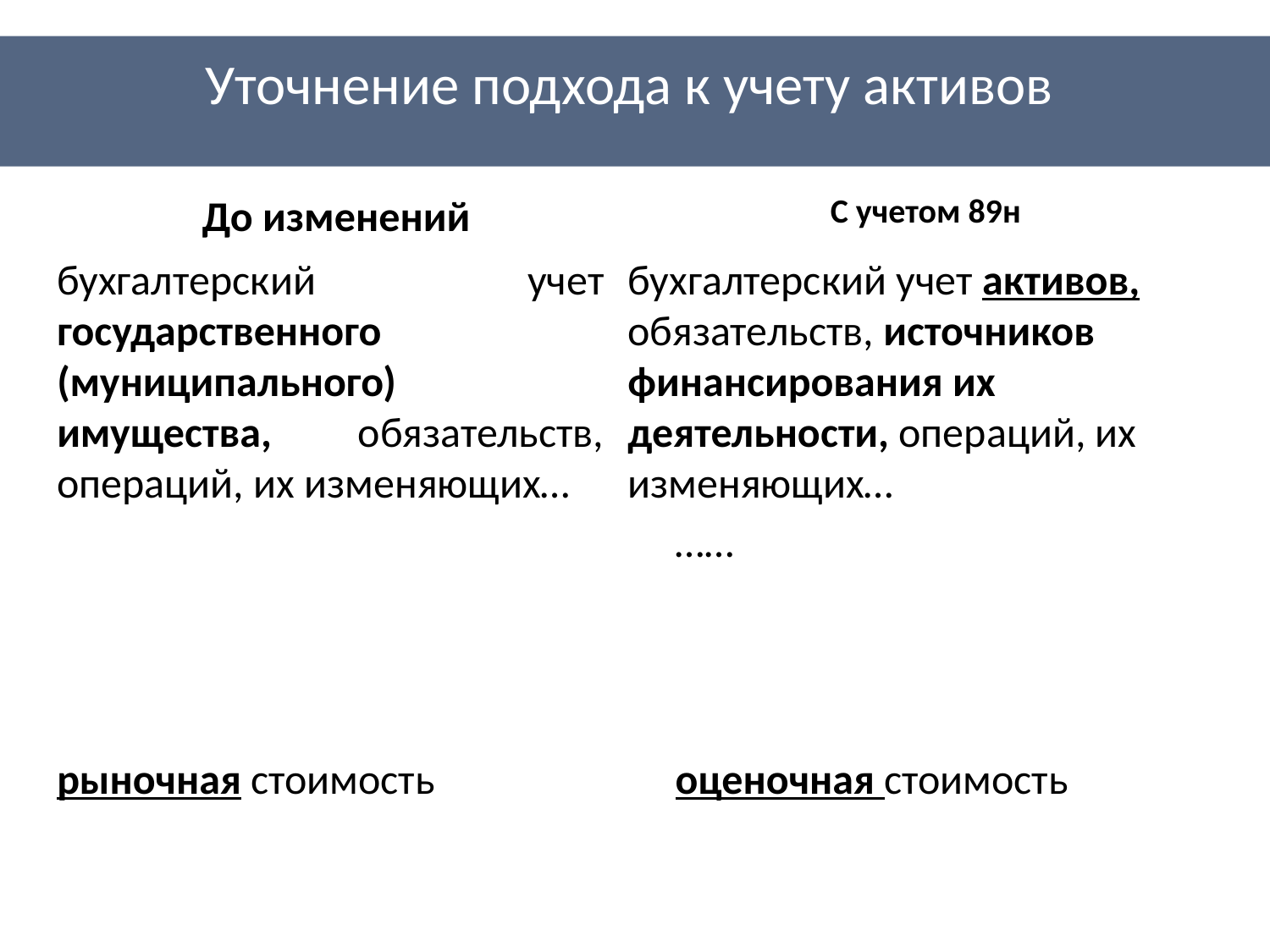

Уточнение подхода к учету активов

До изменений
С учетом 89н
бухгалтерский учет государственного (муниципального) имущества, обязательств, операций, их изменяющих…

рыночная стоимость

бухгалтерский учет активов, обязательств, источников финансирования их деятельности, операций, их изменяющих…
……

оценочная стоимость